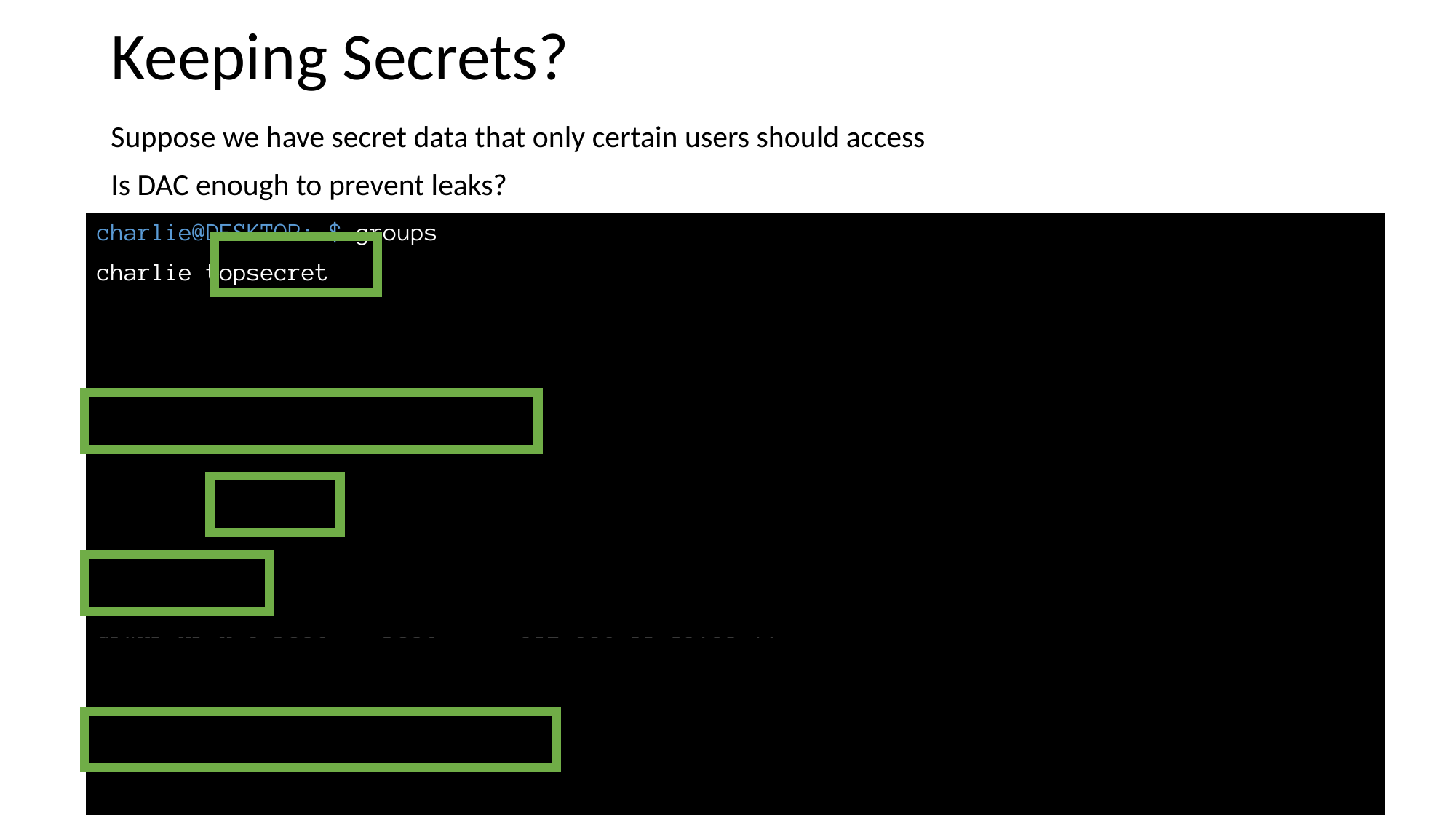

# Keeping Secrets?
Suppose we have secret data that only certain users should access
Is DAC enough to prevent leaks?
charlie@DESKTOP:~$ groups
charlie topsecret
charlie@DESKTOP:~$ ls –la /top-secret-intel/
drwxr-xr-x 0 root root      512 Jan  8 14:55 .
drwxr-xr-x 0 root root      512 Oct 11 19:58 ..
-rw-r----- 1 root topsecret 896 Jan 29 22:47 northkorea.pdf
charlie@DESKTOP:~$ groups mallory
mallory secret
charlie@DESKTOP:~$ ls –la /home/mallory
drwxrwxrwx 0 mallory mallory   512 Jan  8 14:55 .
drwxr-xr-x 0 root    root      512 Oct 11 19:58 ..
charlie@DESKTOP:~$ cp /top-secret-intel/northkorea.pdf /home/mallory
charlie@DESKTOP:~$ ls –l /home/mallory
-rw-r----- 1 charlie charlie 896 Jan 29 22:47 northkorea.pdf
charlie@DESKTOP:~$ chmod ugo+rw /home/mallory/northkorea.pdf